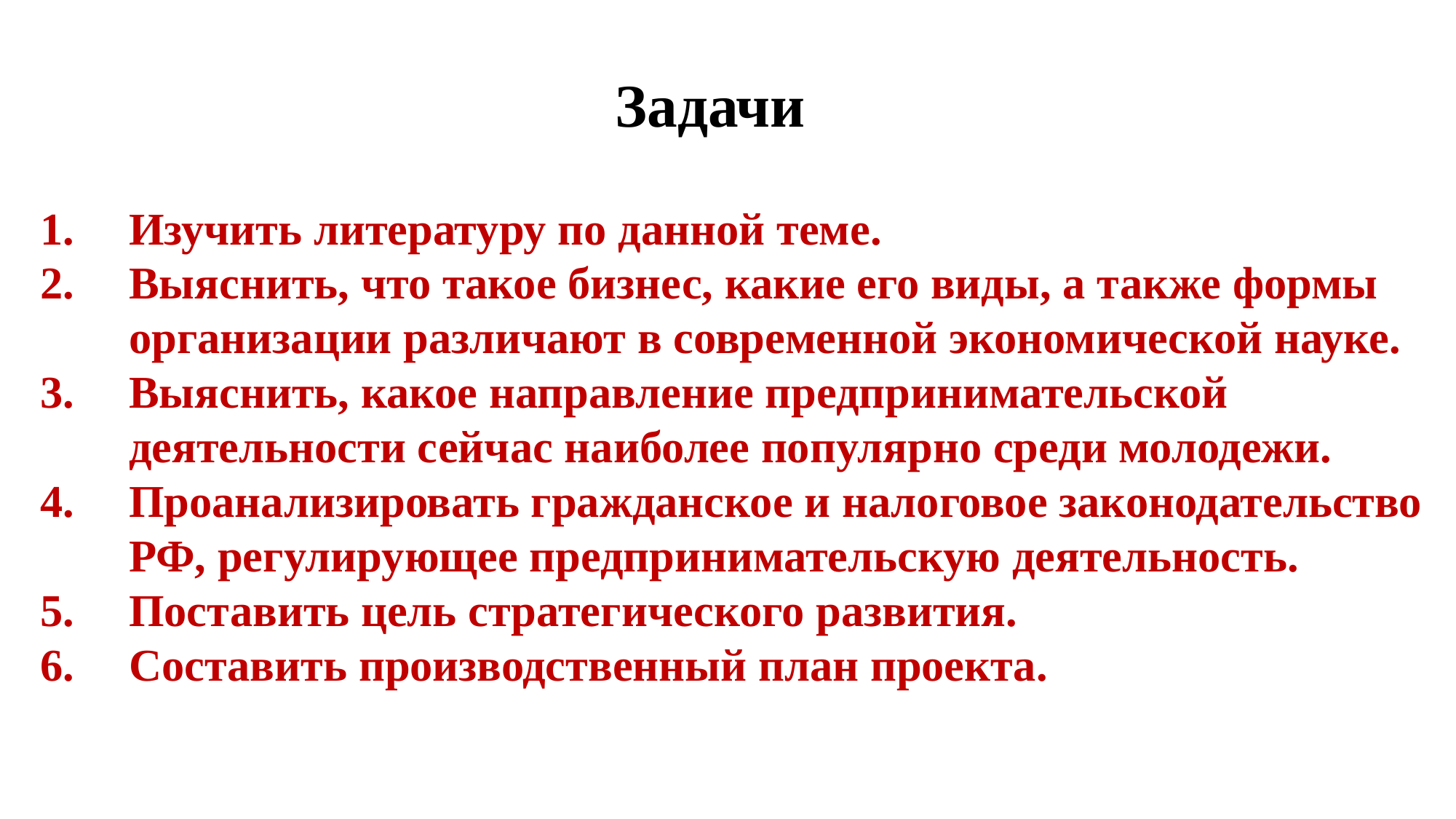

Задачи
Изучить литературу по данной теме.
Выяснить, что такое бизнес, какие его виды, а также формы организации различают в современной экономической науке.
Выяснить, какое направление предпринимательской деятельности сейчас наиболее популярно среди молодежи.
Проанализировать гражданское и налоговое законодательство РФ, регулирующее предпринимательскую деятельность.
Поставить цель стратегического развития.
Составить производственный план проекта.